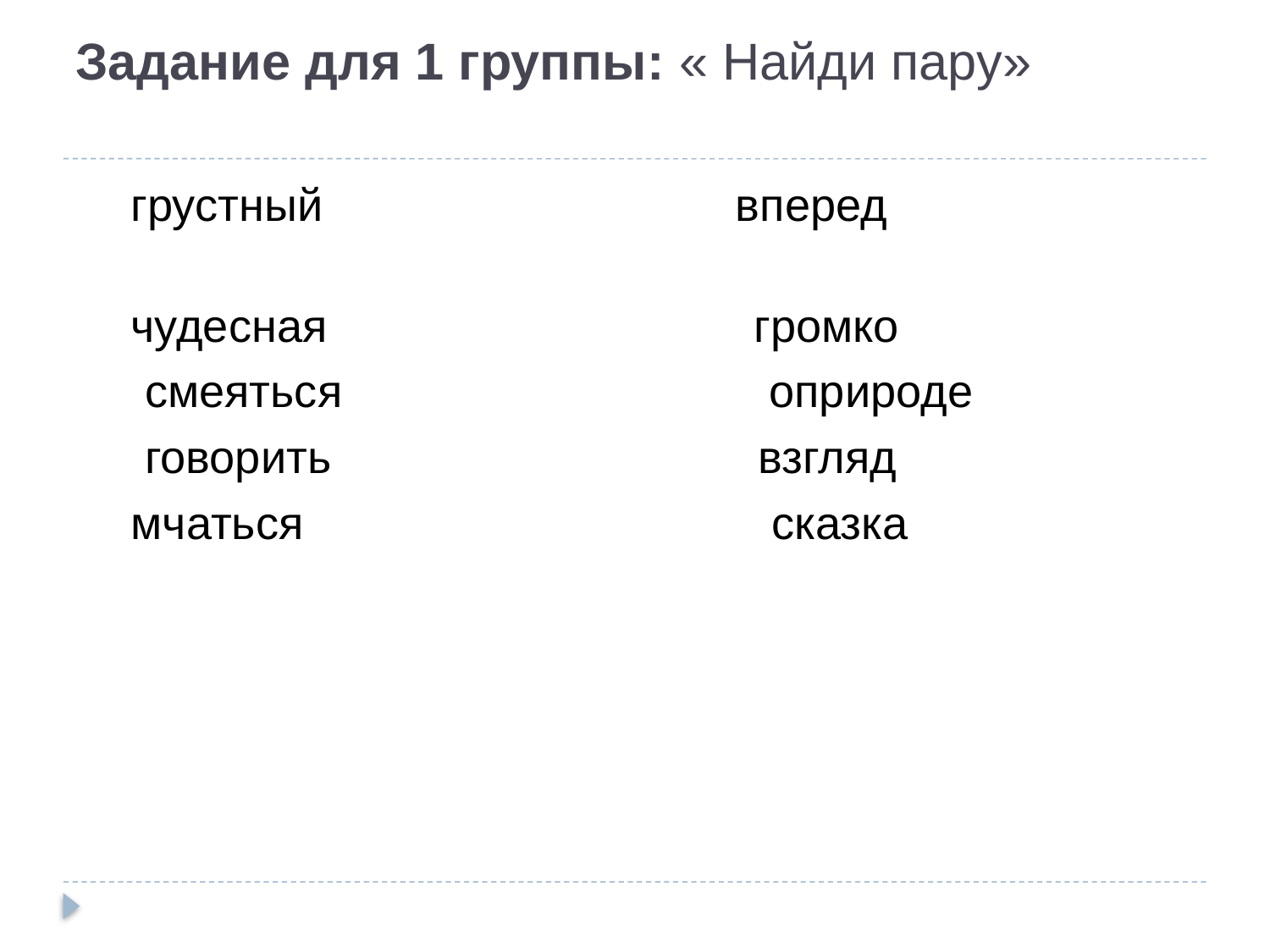

# Задание для 1 группы: « Найди пару»
    грустный                              вперед
    чудесная                               громко
     смеяться                               оприроде
     говорить                               взгляд
    мчаться                                  сказка